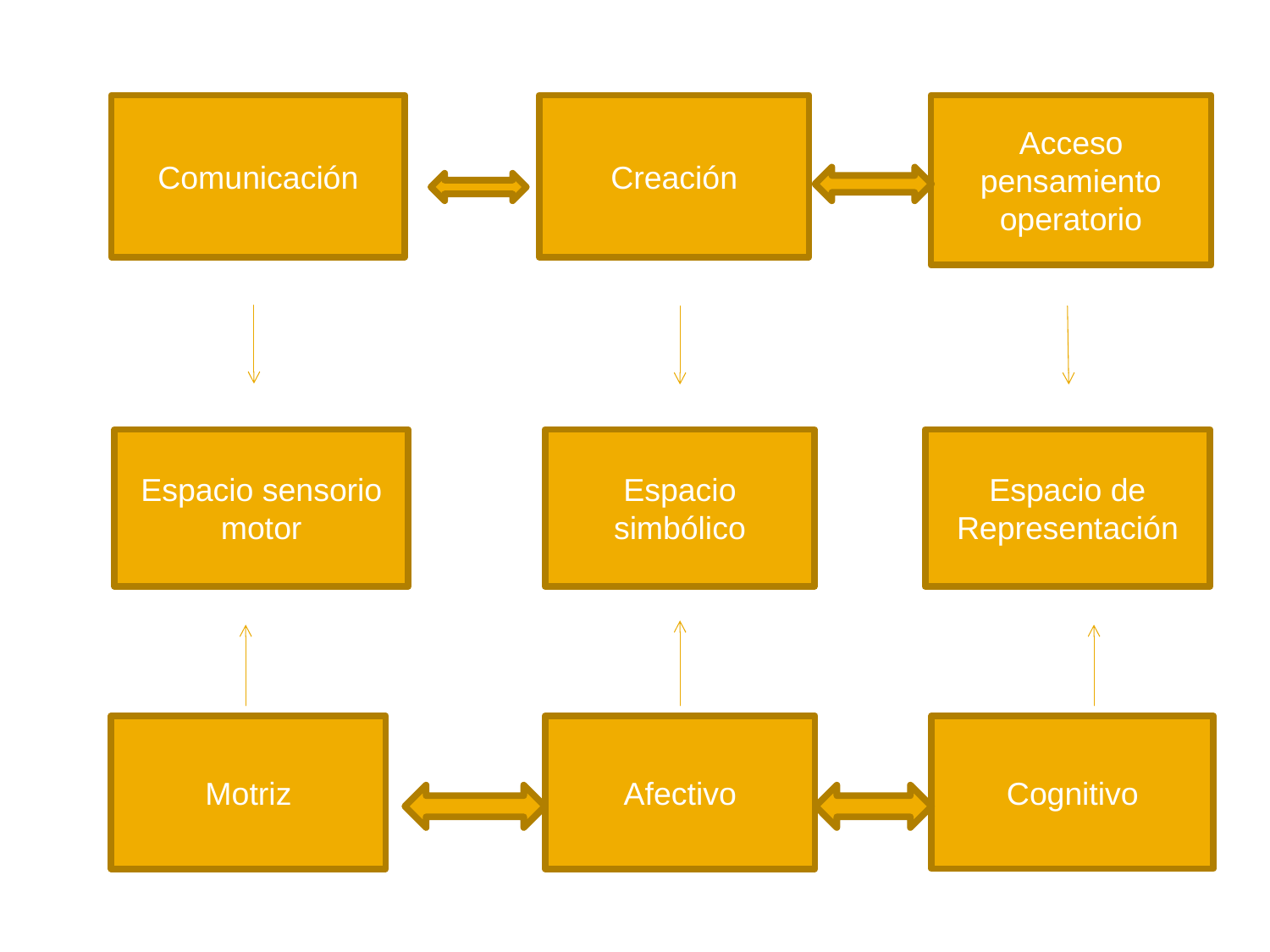

Comunicación
Creación
Acceso pensamiento operatorio

Espacio sensorio motor
Espacio simbólico
Espacio de Representación
Cognitivo
Motriz
Afectivo